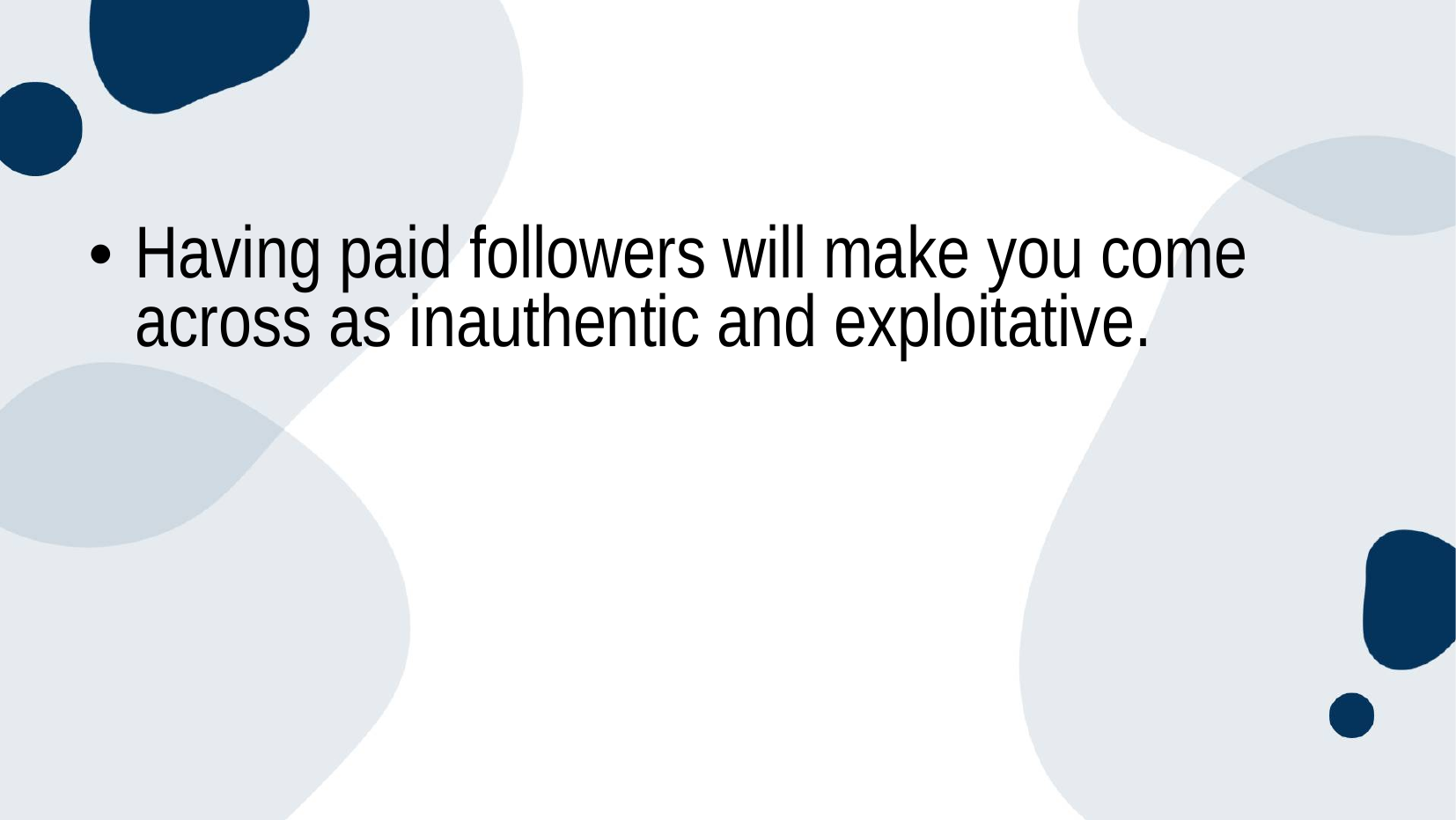

Having paid followers will make you come across as inauthentic and exploitative.